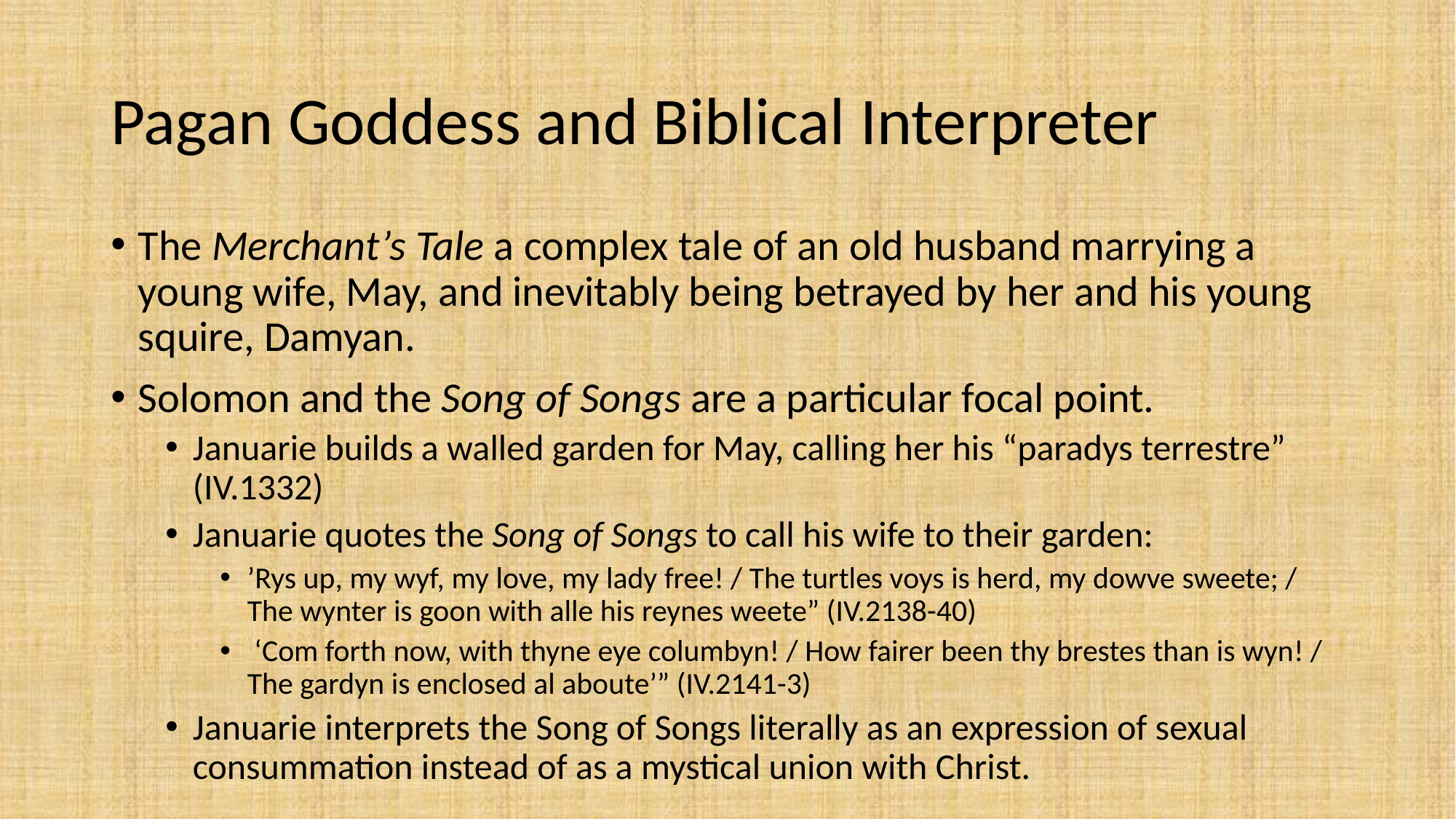

# Pagan Goddess and Biblical Interpreter
The Merchant’s Tale a complex tale of an old husband marrying a young wife, May, and inevitably being betrayed by her and his young squire, Damyan.
Solomon and the Song of Songs are a particular focal point.
Januarie builds a walled garden for May, calling her his “paradys terrestre” (IV.1332)
Januarie quotes the Song of Songs to call his wife to their garden:
’Rys up, my wyf, my love, my lady free! / The turtles voys is herd, my dowve sweete; / The wynter is goon with alle his reynes weete” (IV.2138-40)
 ‘Com forth now, with thyne eye columbyn! / How fairer been thy brestes than is wyn! / The gardyn is enclosed al aboute’” (IV.2141-3)
Januarie interprets the Song of Songs literally as an expression of sexual consummation instead of as a mystical union with Christ.